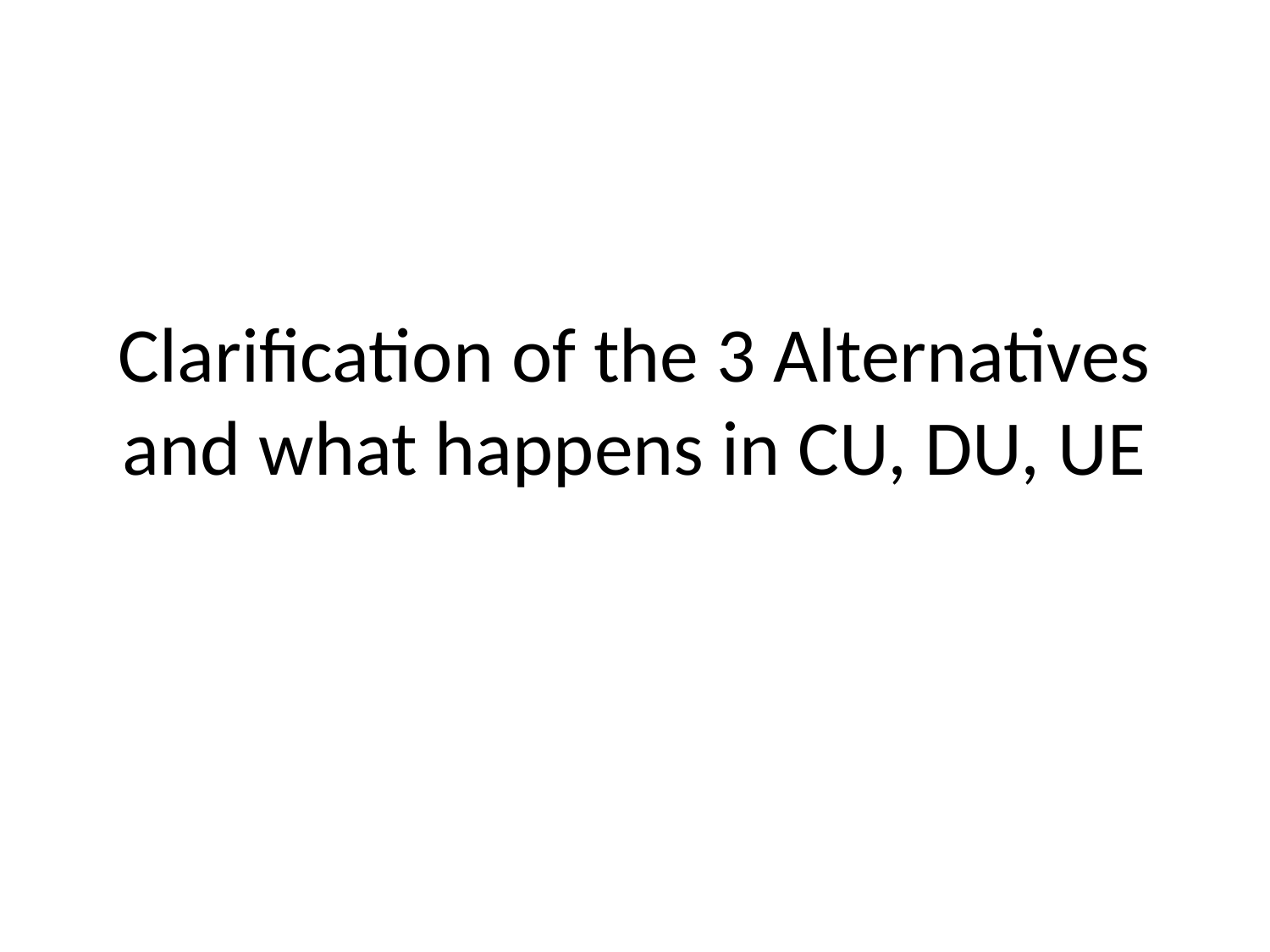

# Clarification of the 3 Alternatives and what happens in CU, DU, UE